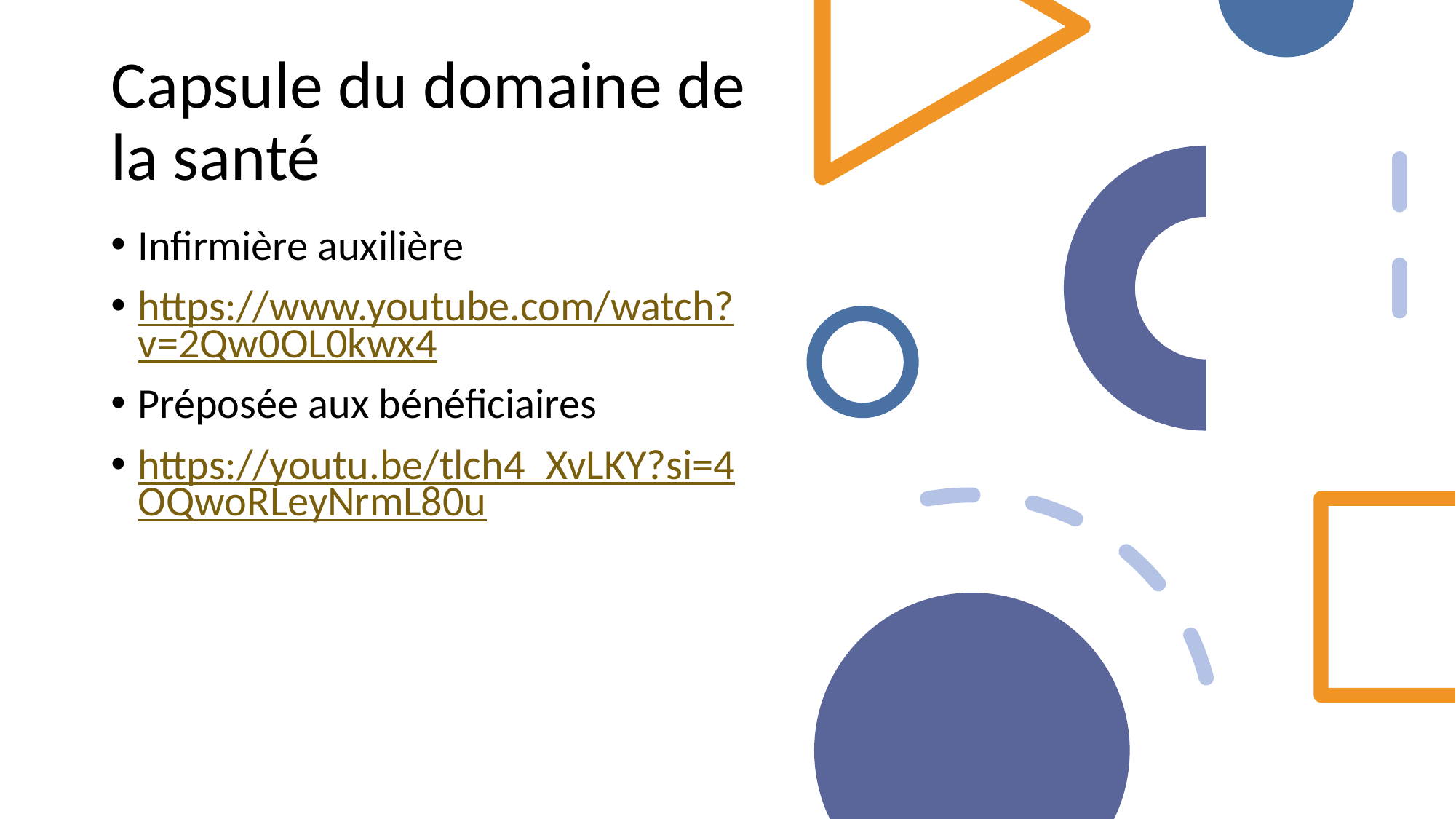

# Capsule du domaine de la santé

Infirmière auxilière
https://www.youtube.com/watch?v=2Qw0OL0kwx4
Préposée aux bénéficiaires
https://youtu.be/tlch4_XvLKY?si=4OQwoRLeyNrmL80u